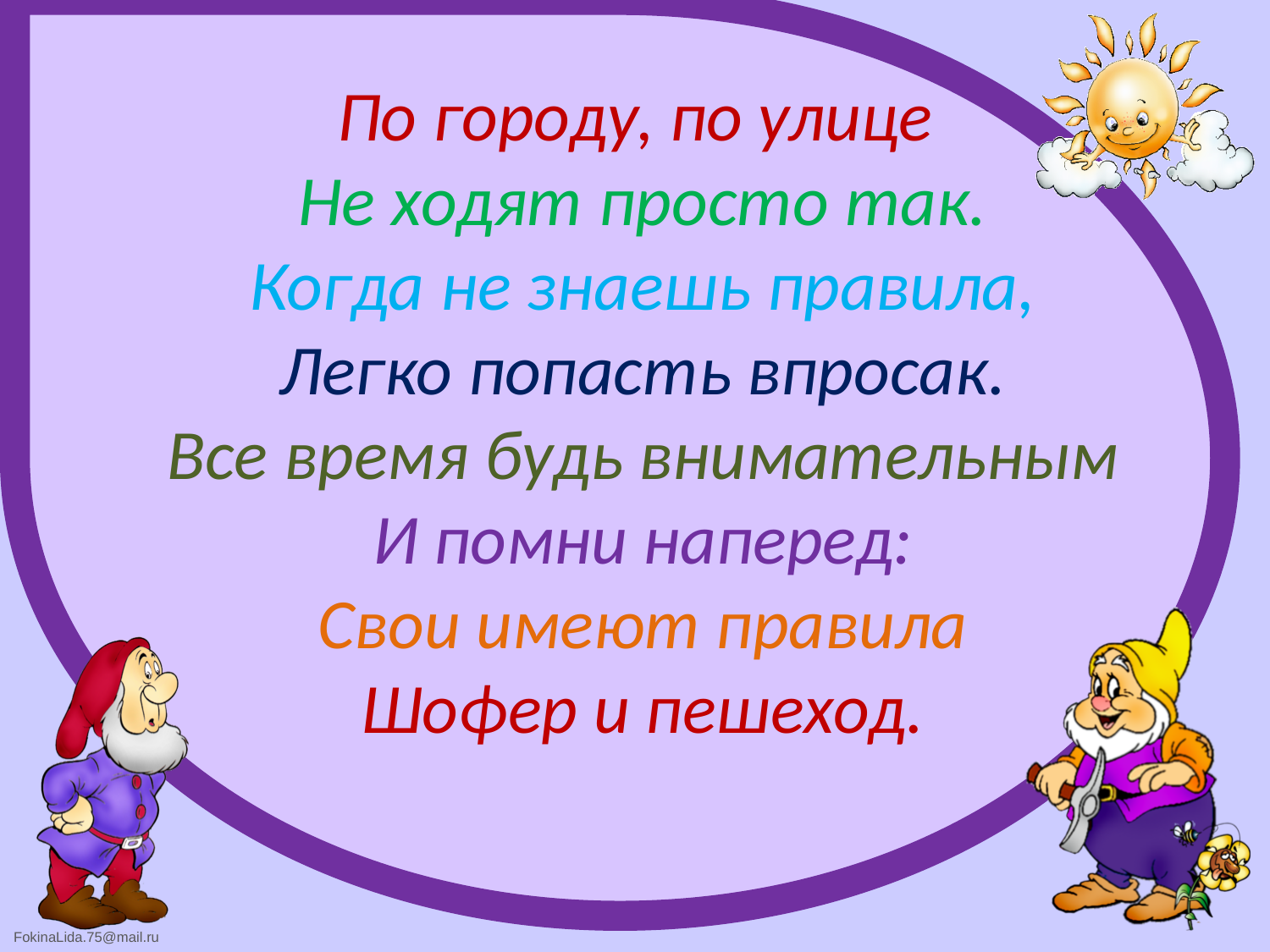

# По городу, по улице Не ходят просто так. Когда не знаешь правила, Легко попасть впросак. Все время будь внимательным И помни наперед: Свои имеют правила Шофер и пешеход.